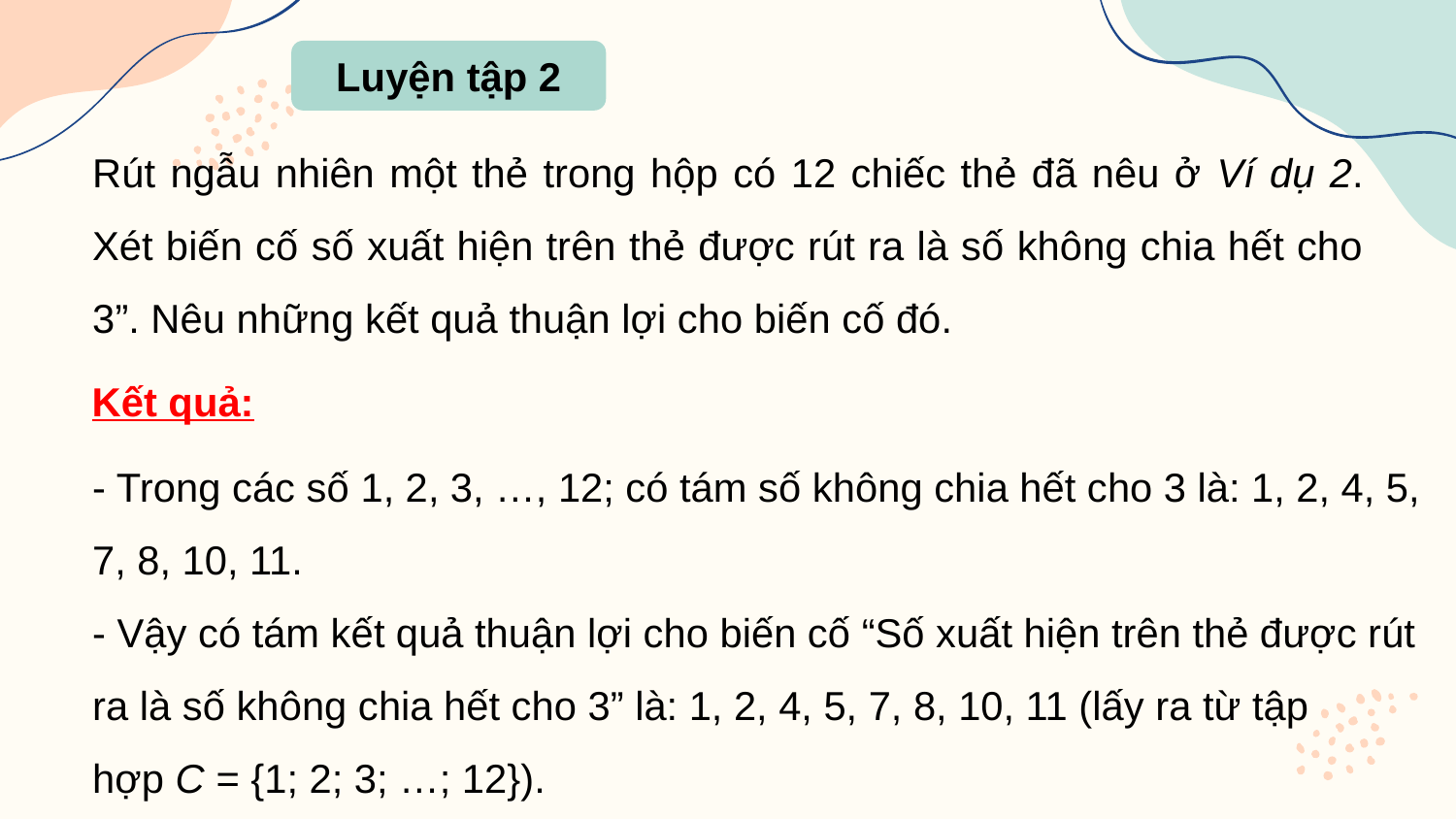

Luyện tập 2
Rút ngẫu nhiên một thẻ trong hộp có 12 chiếc thẻ đã nêu ở Ví dụ 2. Xét biến cố số xuất hiện trên thẻ được rút ra là số không chia hết cho 3”. Nêu những kết quả thuận lợi cho biến cố đó.
Kết quả:
- Trong các số 1, 2, 3, …, 12; có tám số không chia hết cho 3 là: 1, 2, 4, 5, 7, 8, 10, 11.
- Vậy có tám kết quả thuận lợi cho biến cố “Số xuất hiện trên thẻ được rút ra là số không chia hết cho 3” là: 1, 2, 4, 5, 7, 8, 10, 11 (lấy ra từ tập hợp C = {1; 2; 3; …; 12}).